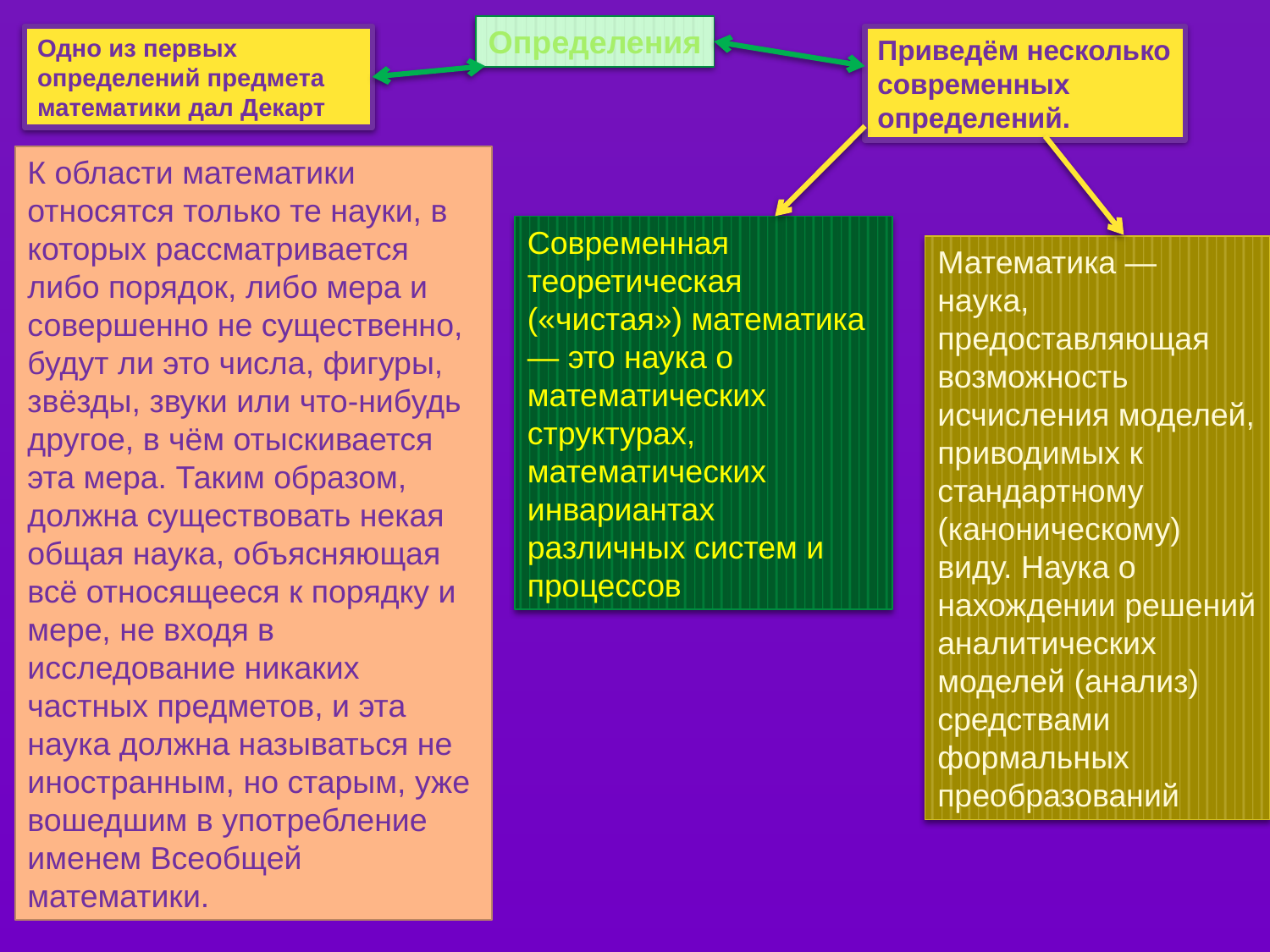

Определения
Одно из первых определений предмета математики дал Декарт
Приведём несколько современных определений.
К области математики относятся только те науки, в которых рассматривается либо порядок, либо мера и совершенно не существенно, будут ли это числа, фигуры, звёзды, звуки или что-нибудь другое, в чём отыскивается эта мера. Таким образом, должна существовать некая общая наука, объясняющая всё относящееся к порядку и мере, не входя в исследование никаких частных предметов, и эта наука должна называться не иностранным, но старым, уже вошедшим в употребление именем Всеобщей математики.
Современная теоретическая («чистая») математика — это наука о математических структурах, математических инвариантах различных систем и процессов
Математика — наука, предоставляющая возможность исчисления моделей, приводимых к стандартному (каноническому) виду. Наука о нахождении решений аналитических моделей (анализ) средствами формальных преобразований